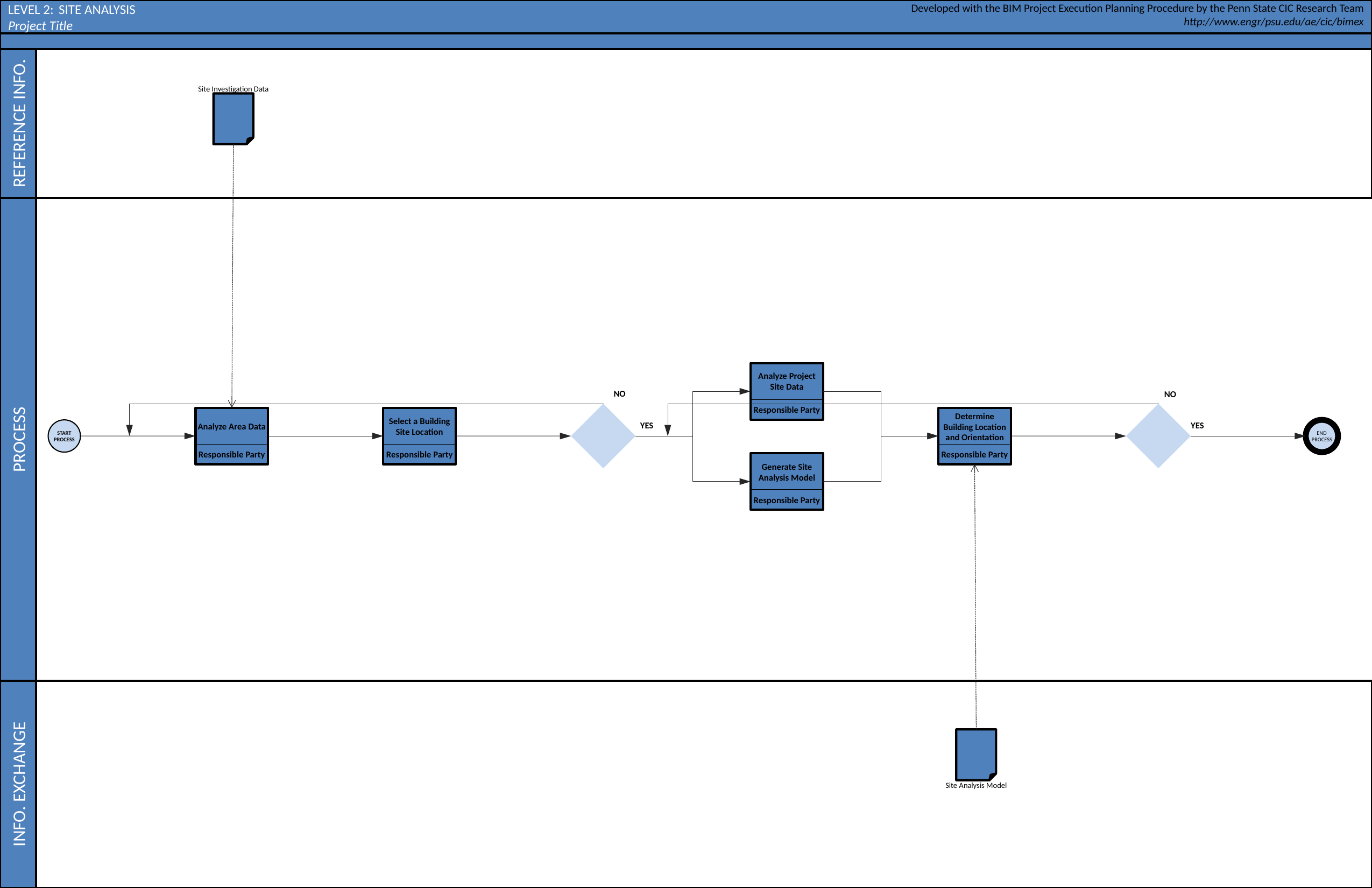

# Site analysis
Site Investigation Data

Analyze Project Site Data

Responsible Party

Generate Site Analysis Model
Responsible Party
NO
NO
Is site acceptable and available?
Is building location acceptable?

Analyze Area Data
Responsible Party

Select a Building Site Location
Responsible Party

Determine Building Location and Orientation
Responsible Party
YES
YES
START PROCESS
END PROCESS

Site Analysis Model